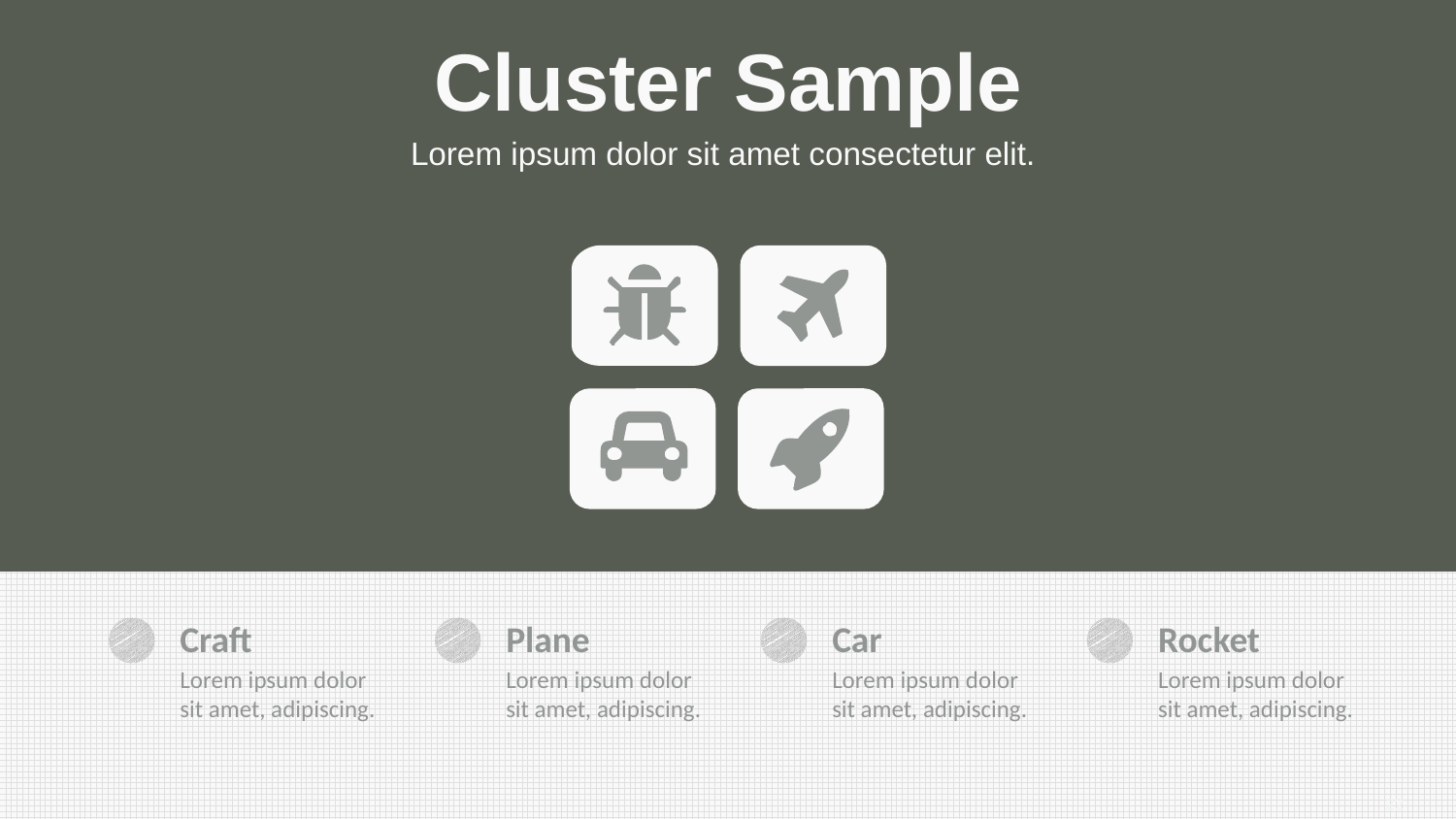

Cluster Sample
Lorem ipsum dolor sit amet consectetur elit.

Craft
Lorem ipsum dolor sit amet, adipiscing.

Plane
Lorem ipsum dolor sit amet, adipiscing.

Car
Lorem ipsum dolor sit amet, adipiscing.

Rocket
Lorem ipsum dolor sit amet, adipiscing.